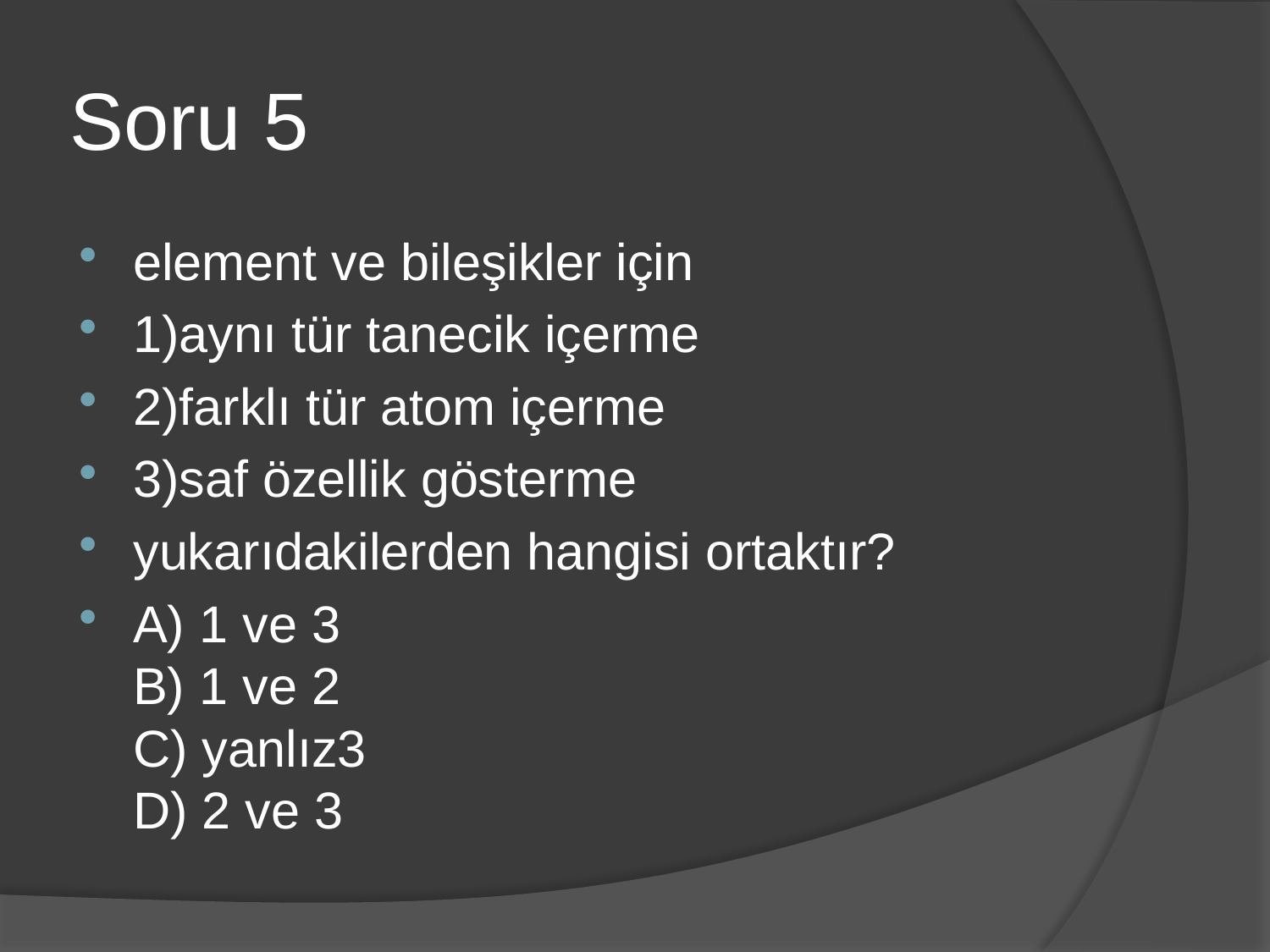

# Soru 5
element ve bileşikler için
1)aynı tür tanecik içerme
2)farklı tür atom içerme
3)saf özellik gösterme
yukarıdakilerden hangisi ortaktır?
A) 1 ve 3
B) 1 ve 2
C) yanlız3
D) 2 ve 3